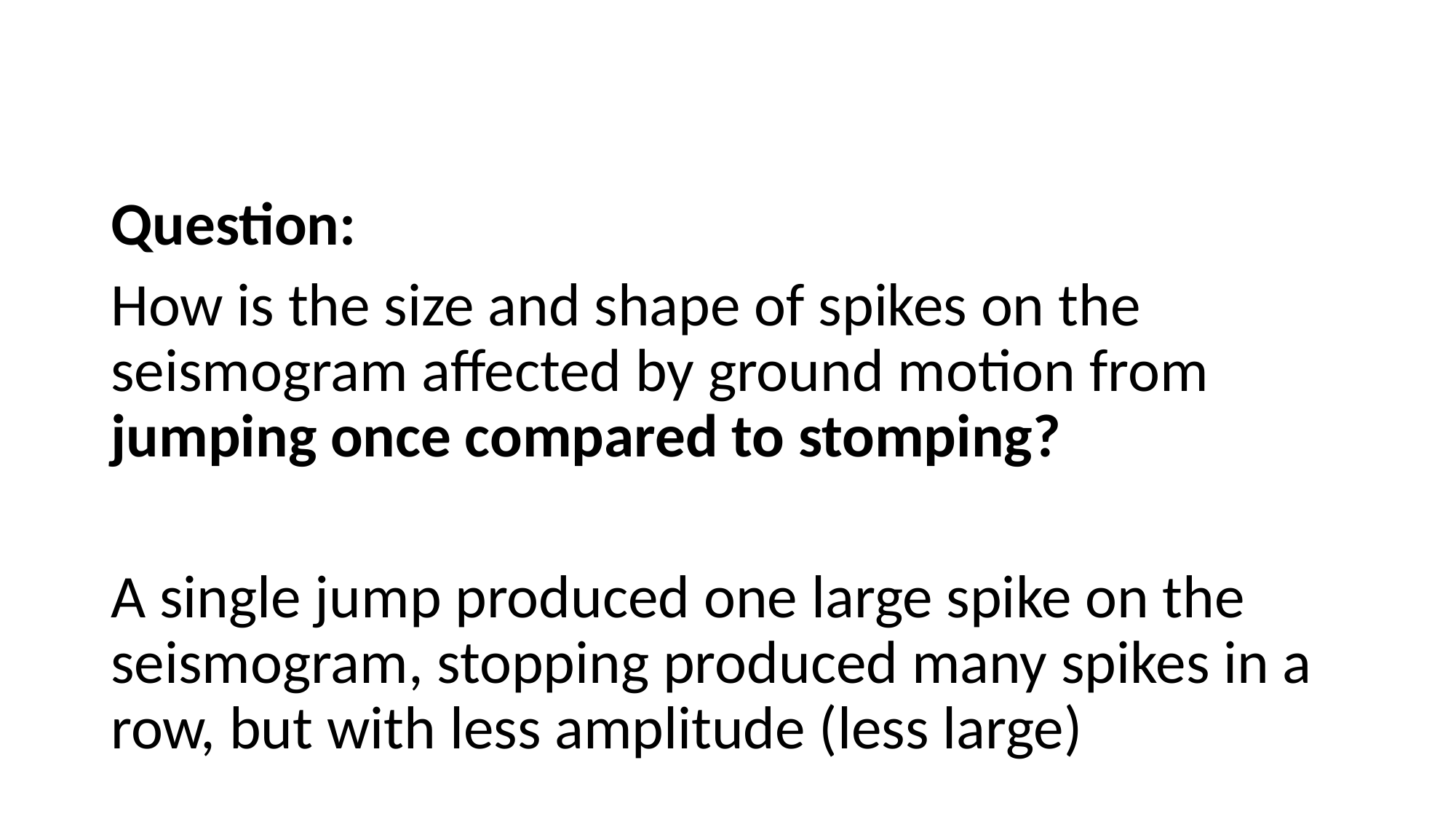

Question:
How is the size and shape of spikes on the seismogram affected by ground motion from jumping once compared to stomping?

A single jump produced one large spike on the seismogram, stopping produced many spikes in a row, but with less amplitude (less large)